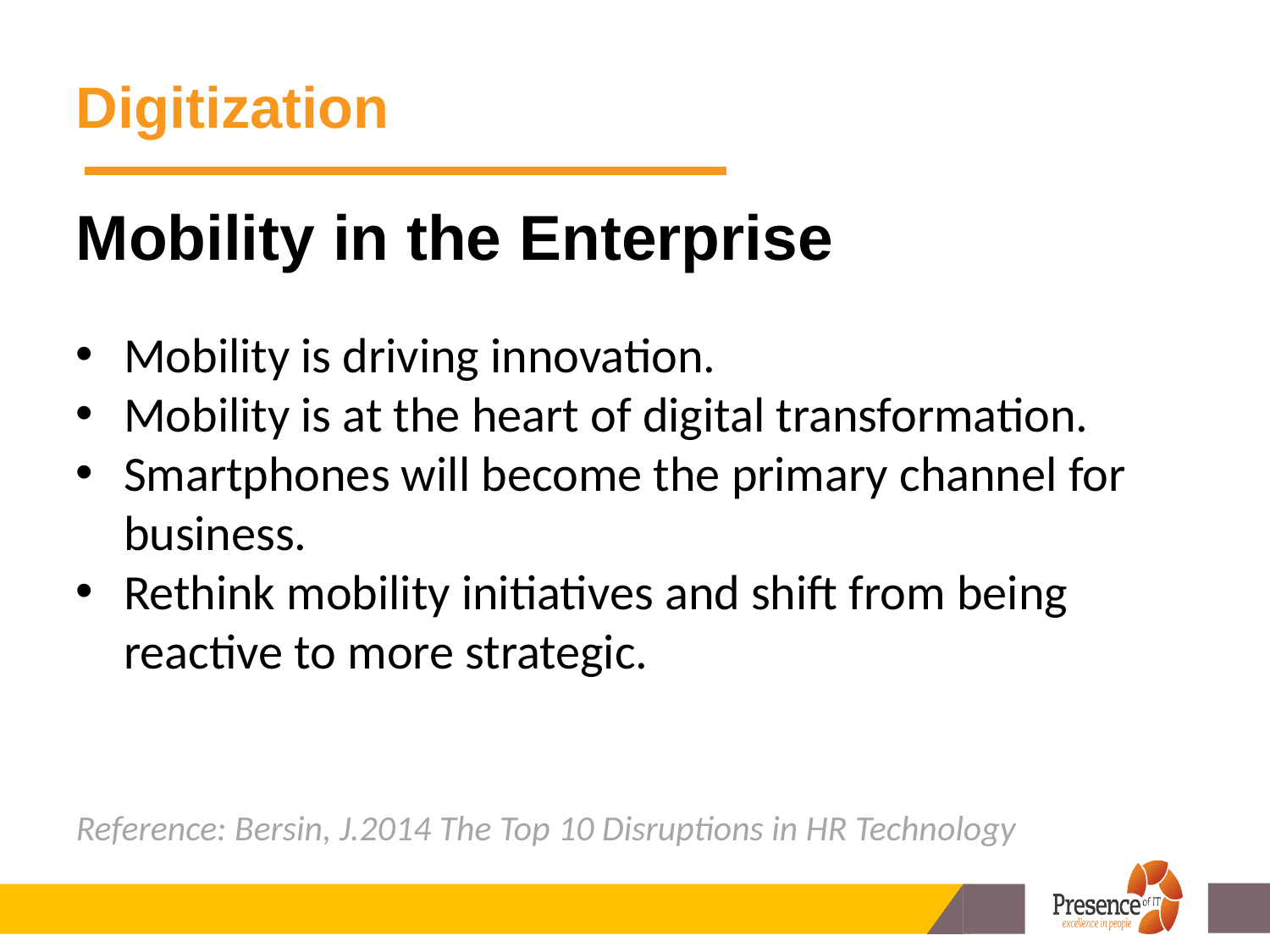

Digitization
Mobility in the Enterprise

Mobility is driving innovation.
Mobility is at the heart of digital transformation.
Smartphones will become the primary channel for business.
Rethink mobility initiatives and shift from being reactive to more strategic.

Reference: Bersin, J.2014 The Top 10 Disruptions in HR Technology